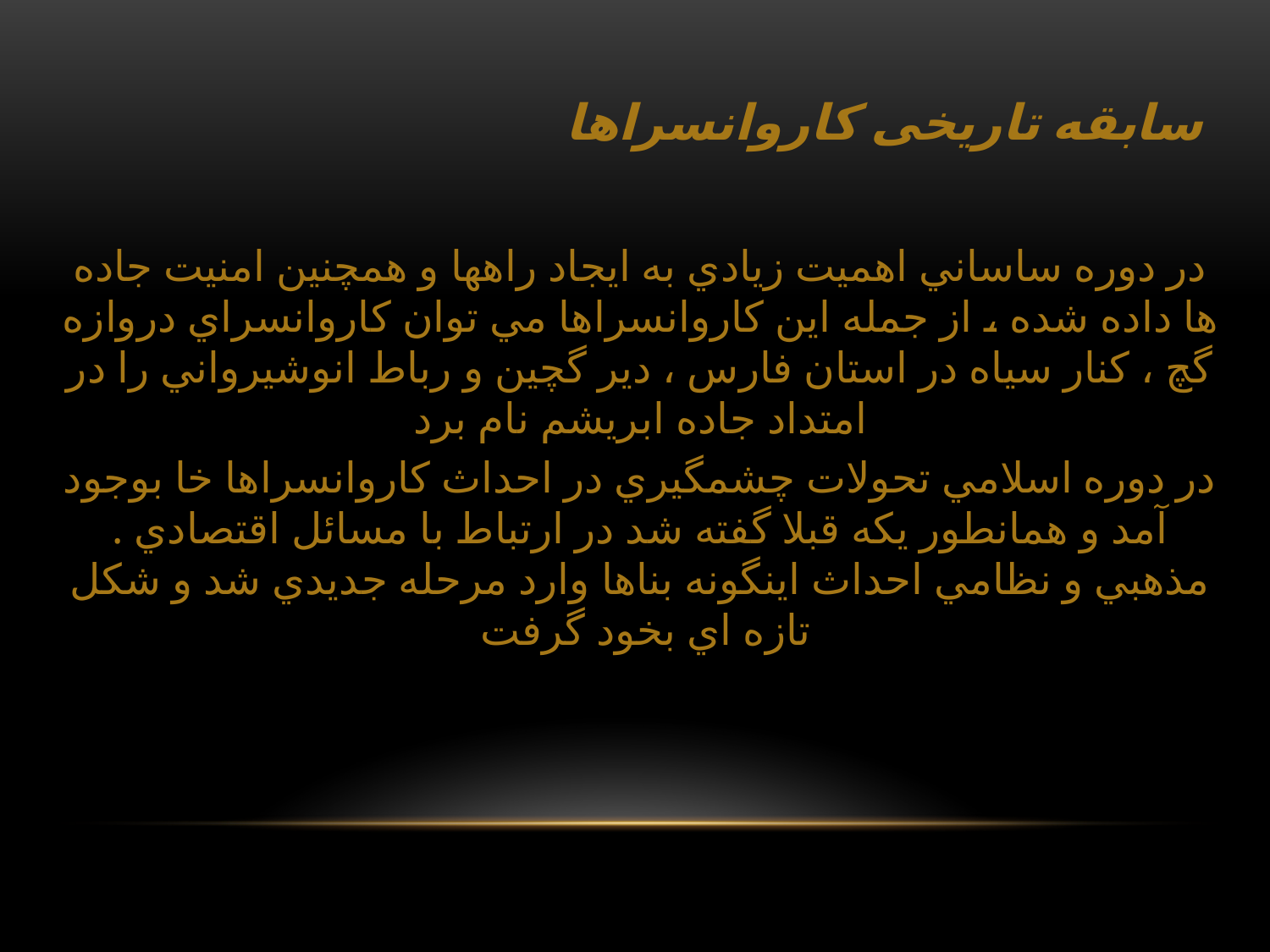

سابقه تاریخی کاروانسراها
در دوره ساساني اهميت زيادي به ايجاد راهها و همچنين امنيت جاده ها داده شده ، از جمله اين كاروانسراها مي توان كاروانسراي دروازه گچ ، كنار سياه در استان فارس ، دير گچين و رباط انوشيرواني را در امتداد جاده ابريشم نام برد
در دوره اسلامي تحولات چشمگيري در احداث كاروانسراها خا بوجود آمد و همانطور يكه قبلا گفته شد در ارتباط با مسائل اقتصادي . مذهبي و نظامي احداث اينگونه بناها وارد مرحله جديدي شد و شكل تازه اي بخود گرفت